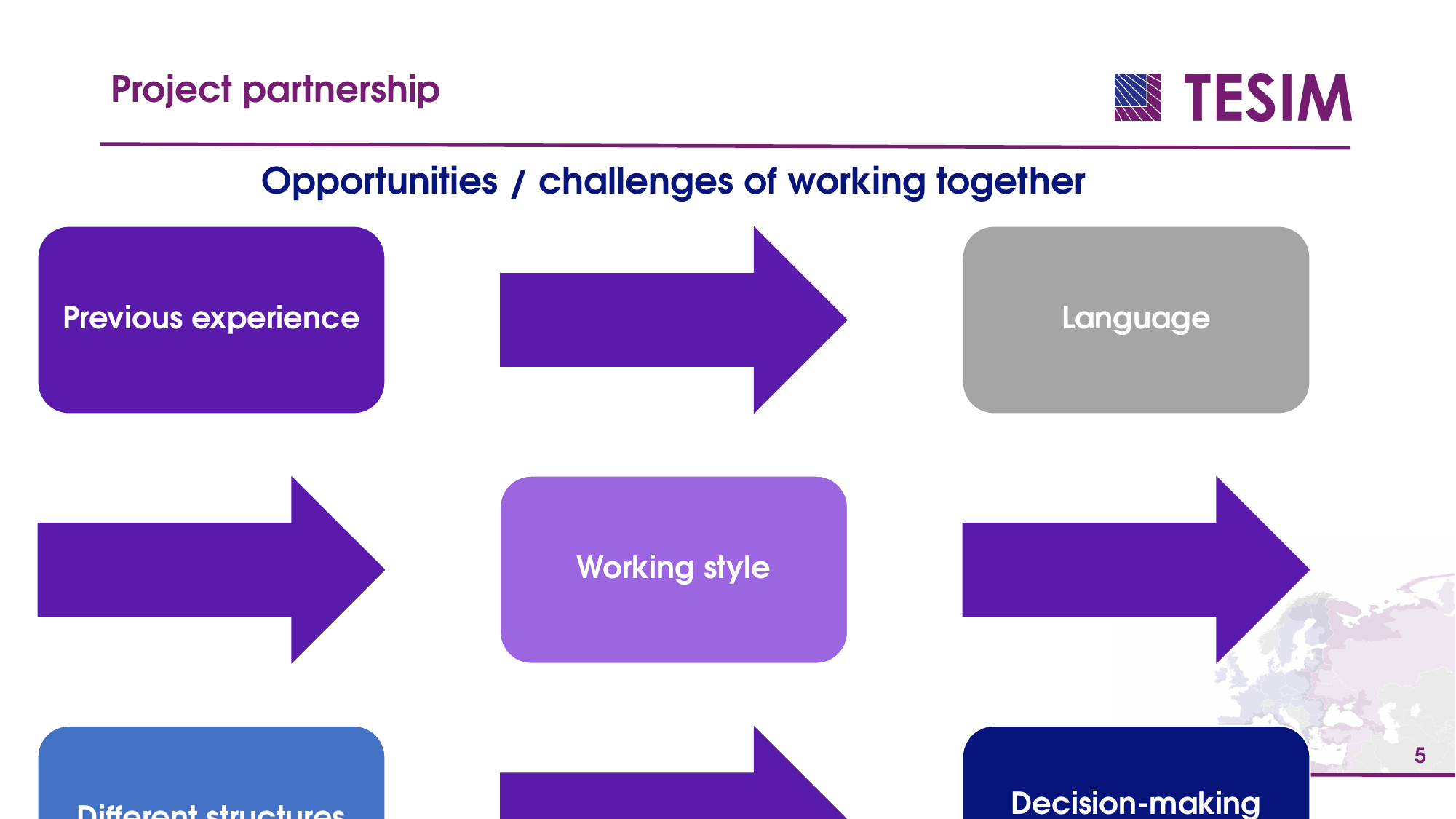

Project partnership
Opportunities / challenges of working together

Previous experience
Language
Working style